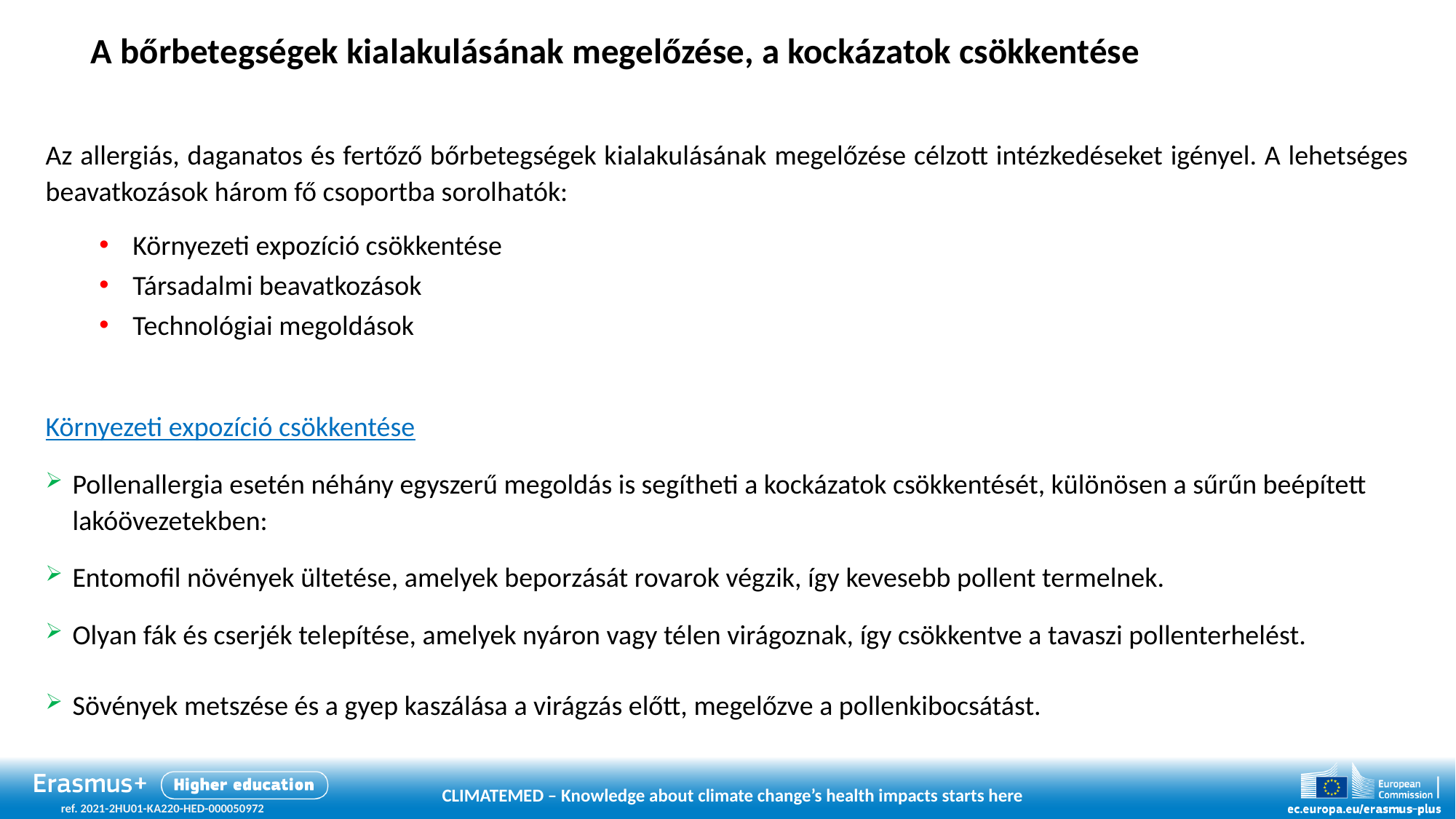

# A bőrbetegségek kialakulásának megelőzése, a kockázatok csökkentése
Az allergiás, daganatos és fertőző bőrbetegségek kialakulásának megelőzése célzott intézkedéseket igényel. A lehetséges beavatkozások három fő csoportba sorolhatók:
Környezeti expozíció csökkentése
Társadalmi beavatkozások
Technológiai megoldások

Környezeti expozíció csökkentése
Pollenallergia esetén néhány egyszerű megoldás is segítheti a kockázatok csökkentését, különösen a sűrűn beépített lakóövezetekben:
Entomofil növények ültetése, amelyek beporzását rovarok végzik, így kevesebb pollent termelnek.
Olyan fák és cserjék telepítése, amelyek nyáron vagy télen virágoznak, így csökkentve a tavaszi pollenterhelést.
Sövények metszése és a gyep kaszálása a virágzás előtt, megelőzve a pollenkibocsátást.